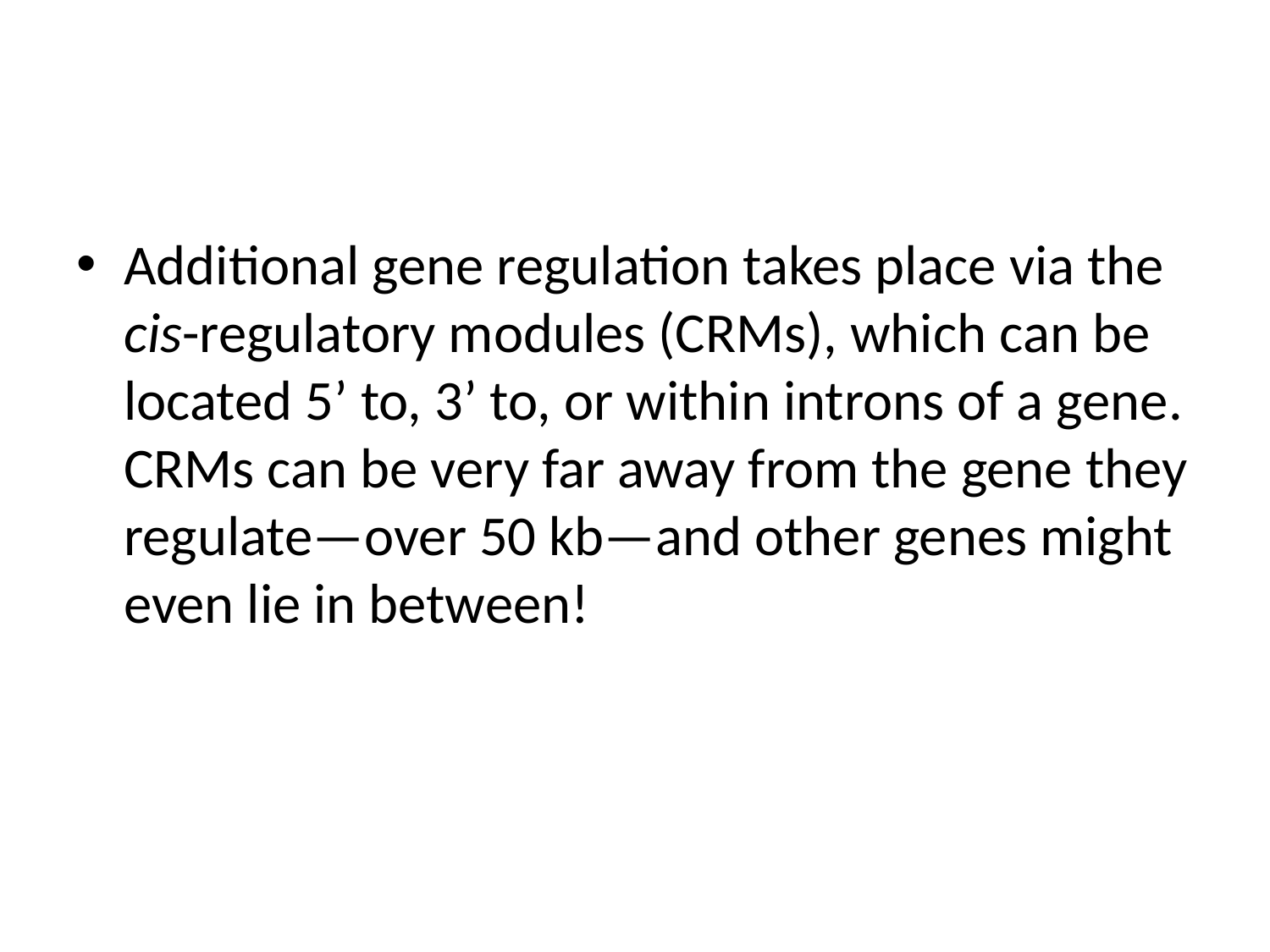

#
Additional gene regulation takes place via the cis-regulatory modules (CRMs), which can be located 5’ to, 3’ to, or within introns of a gene. CRMs can be very far away from the gene they regulate—over 50 kb—and other genes might even lie in between!